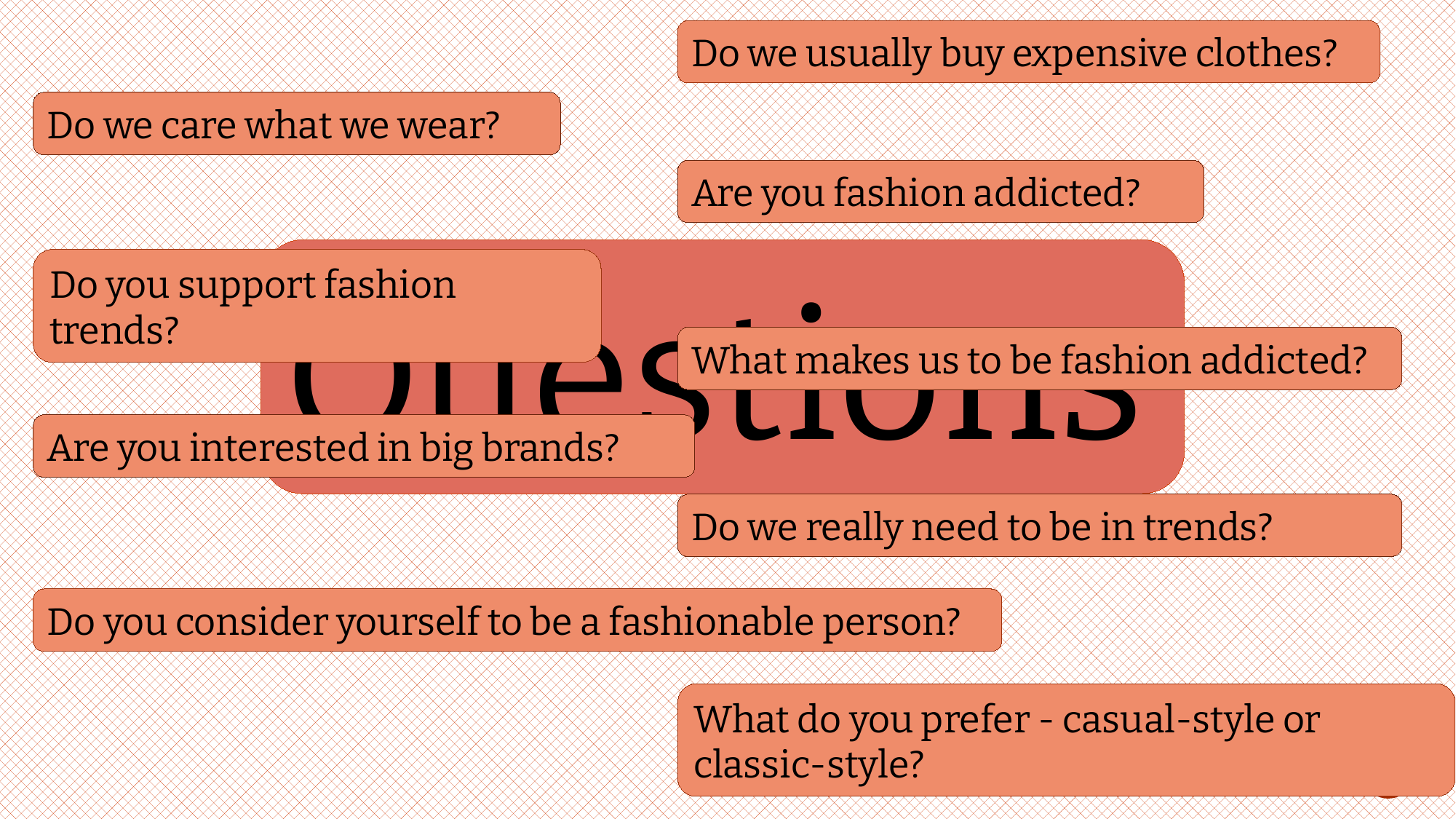

Do we usually buy expensive clothes?
Do we care what we wear?
Are you fashion addicted?
Questions
Do you support fashion trends?
What makes us to be fashion addicted?
Are you interested in big brands?
Do we really need to be in trends?
Do you consider yourself to be a fashionable person?
What do you prefer - casual-style or classic-style?